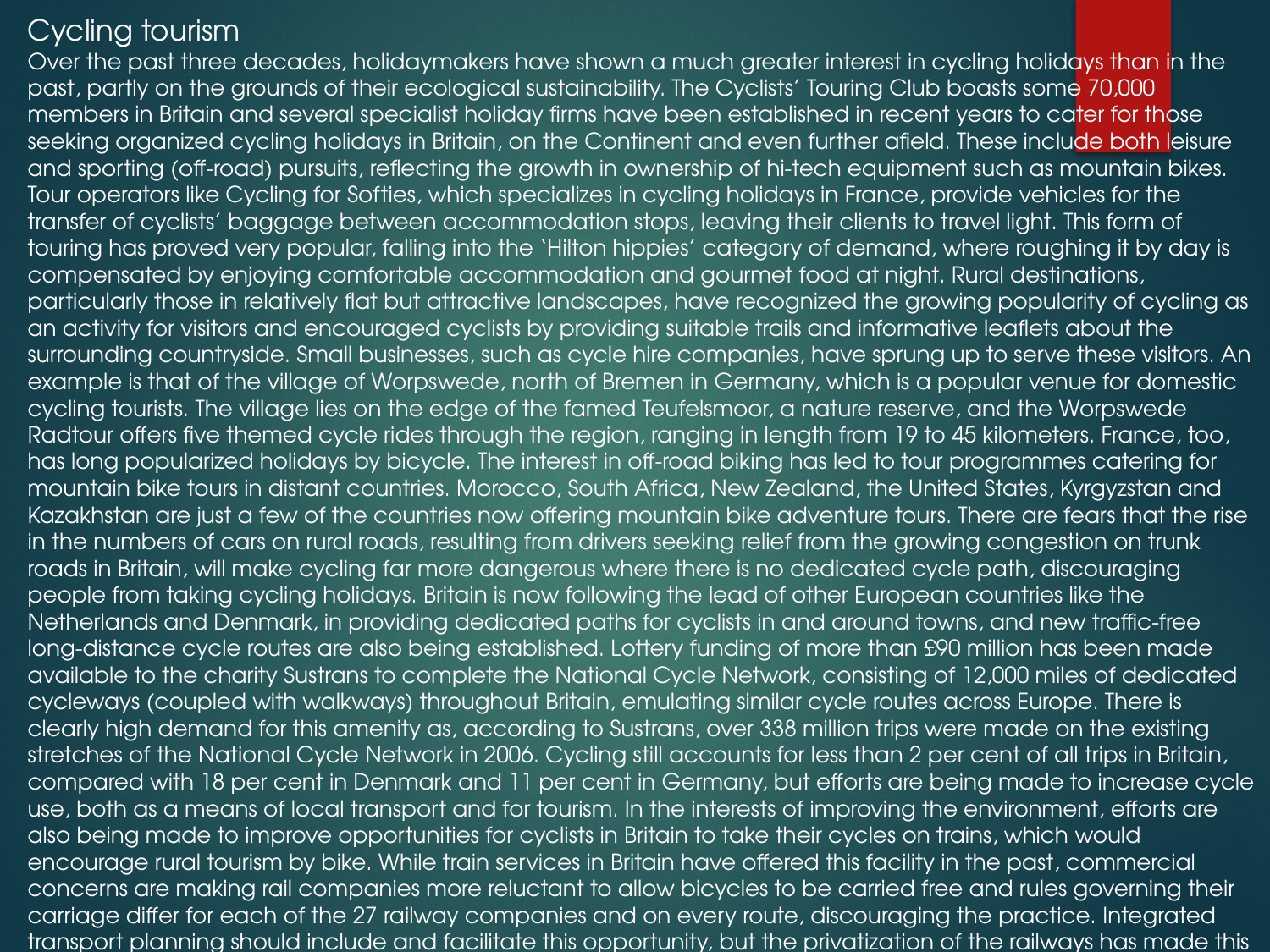

Cycling tourism
Over the past three decades, holidaymakers have shown a much greater interest in cycling holidays than in the past, partly on the grounds of their ecological sustainability. The Cyclists’ Touring Club boasts some 70,000 members in Britain and several specialist holiday firms have been established in recent years to cater for those seeking organized cycling holidays in Britain, on the Continent and even further afield. These include both leisure and sporting (off-road) pursuits, reflecting the growth in ownership of hi-tech equipment such as mountain bikes. Tour operators like Cycling for Softies, which specializes in cycling holidays in France, provide vehicles for the transfer of cyclists’ baggage between accommodation stops, leaving their clients to travel light. This form of touring has proved very popular, falling into the ‘Hilton hippies’ category of demand, where roughing it by day is compensated by enjoying comfortable accommodation and gourmet food at night. Rural destinations, particularly those in relatively flat but attractive landscapes, have recognized the growing popularity of cycling as an activity for visitors and encouraged cyclists by providing suitable trails and informative leaflets about the surrounding countryside. Small businesses, such as cycle hire companies, have sprung up to serve these visitors. An example is that of the village of Worpswede, north of Bremen in Germany, which is a popular venue for domestic cycling tourists. The village lies on the edge of the famed Teufelsmoor, a nature reserve, and the Worpswede Radtour offers five themed cycle rides through the region, ranging in length from 19 to 45 kilometers. France, too, has long popularized holidays by bicycle. The interest in off-road biking has led to tour programmes catering for mountain bike tours in distant countries. Morocco, South Africa, New Zealand, the United States, Kyrgyzstan and Kazakhstan are just a few of the countries now offering mountain bike adventure tours. There are fears that the rise in the numbers of cars on rural roads, resulting from drivers seeking relief from the growing congestion on trunk roads in Britain, will make cycling far more dangerous where there is no dedicated cycle path, discouraging people from taking cycling holidays. Britain is now following the lead of other European countries like the Netherlands and Denmark, in providing dedicated paths for cyclists in and around towns, and new traffic-free long-distance cycle routes are also being established. Lottery funding of more than £90 million has been made available to the charity Sustrans to complete the National Cycle Network, consisting of 12,000 miles of dedicated cycleways (coupled with walkways) throughout Britain, emulating similar cycle routes across Europe. There is clearly high demand for this amenity as, according to Sustrans, over 338 million trips were made on the existing stretches of the National Cycle Network in 2006. Cycling still accounts for less than 2 per cent of all trips in Britain, compared with 18 per cent in Denmark and 11 per cent in Germany, but efforts are being made to increase cycle use, both as a means of local transport and for tourism. In the interests of improving the environment, efforts are also being made to improve opportunities for cyclists in Britain to take their cycles on trains, which would encourage rural tourism by bike. While train services in Britain have offered this facility in the past, commercial concerns are making rail companies more reluctant to allow bicycles to be carried free and rules governing their carriage differ for each of the 27 railway companies and on every route, discouraging the practice. Integrated transport planning should include and facilitate this opportunity, but the privatization of the railways has made this difficult to enforce.